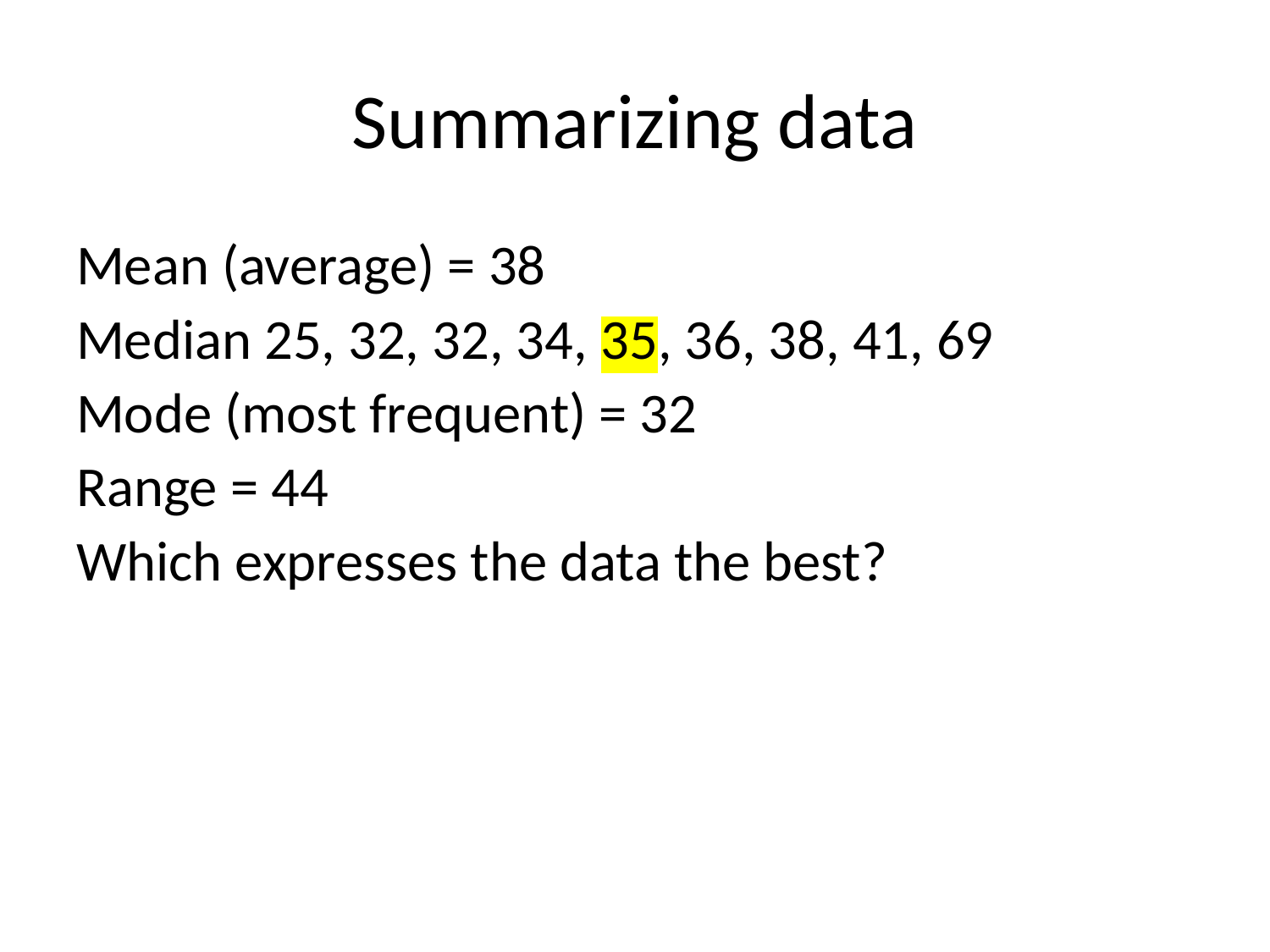

# Summarizing data
Mean (average) = 38
Median 25, 32, 32, 34, 35, 36, 38, 41, 69
Mode (most frequent) = 32
Range = 44
Which expresses the data the best?